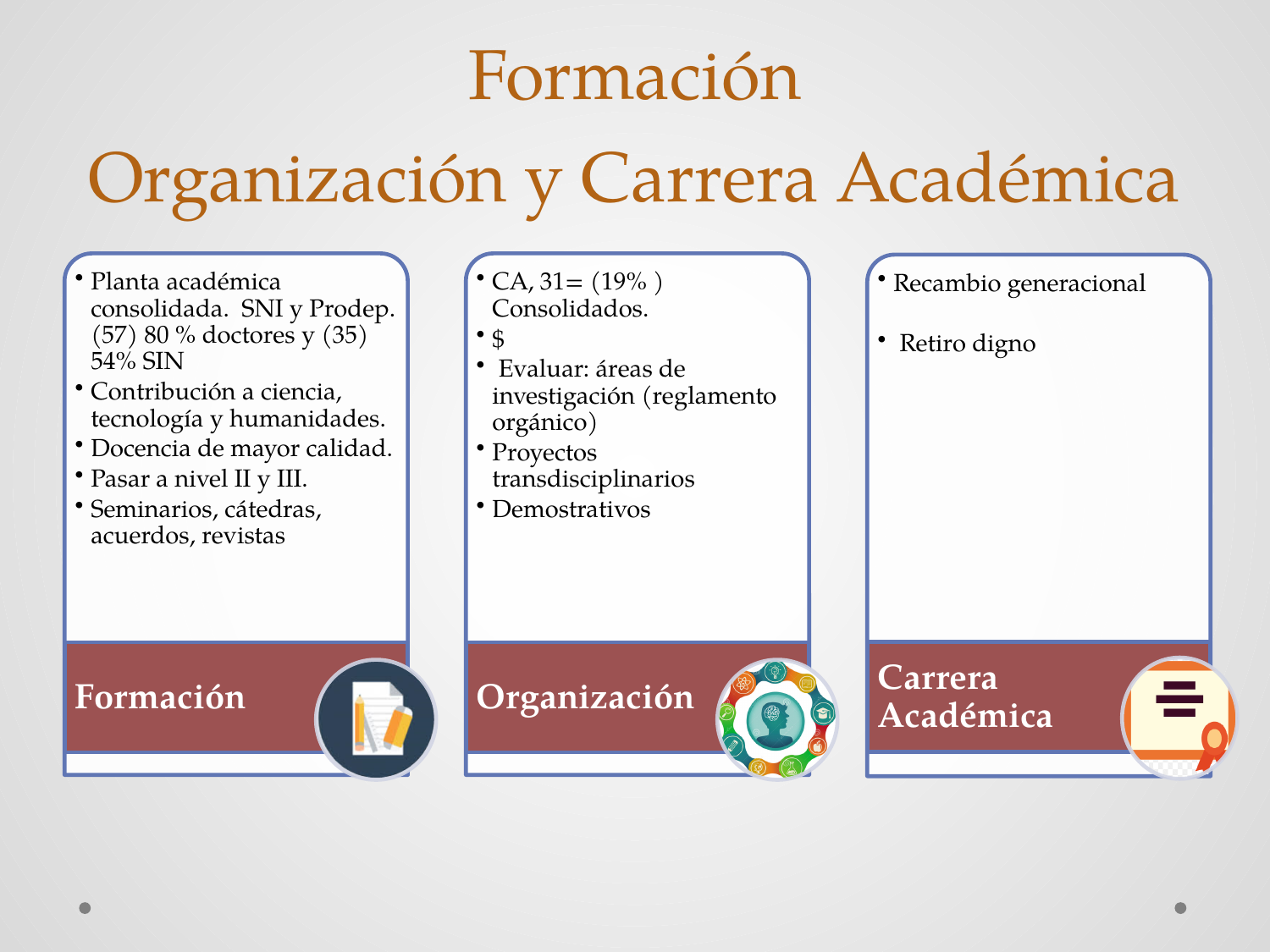

# Formación Organización y Carrera Académica
Planta académica consolidada.  SNI y Prodep. (57) 80 % doctores y (35) 54% SIN
Contribución a ciencia, tecnología y humanidades.
Docencia de mayor calidad.
Pasar a nivel II y III.
Seminarios, cátedras, acuerdos, revistas
Formación
CA, 31= (19% ) Consolidados.
$
 Evaluar: áreas de investigación (reglamento orgánico)
Proyectos transdisciplinarios
Demostrativos
Organización
Recambio generacional

 Retiro digno
Carrera Académica